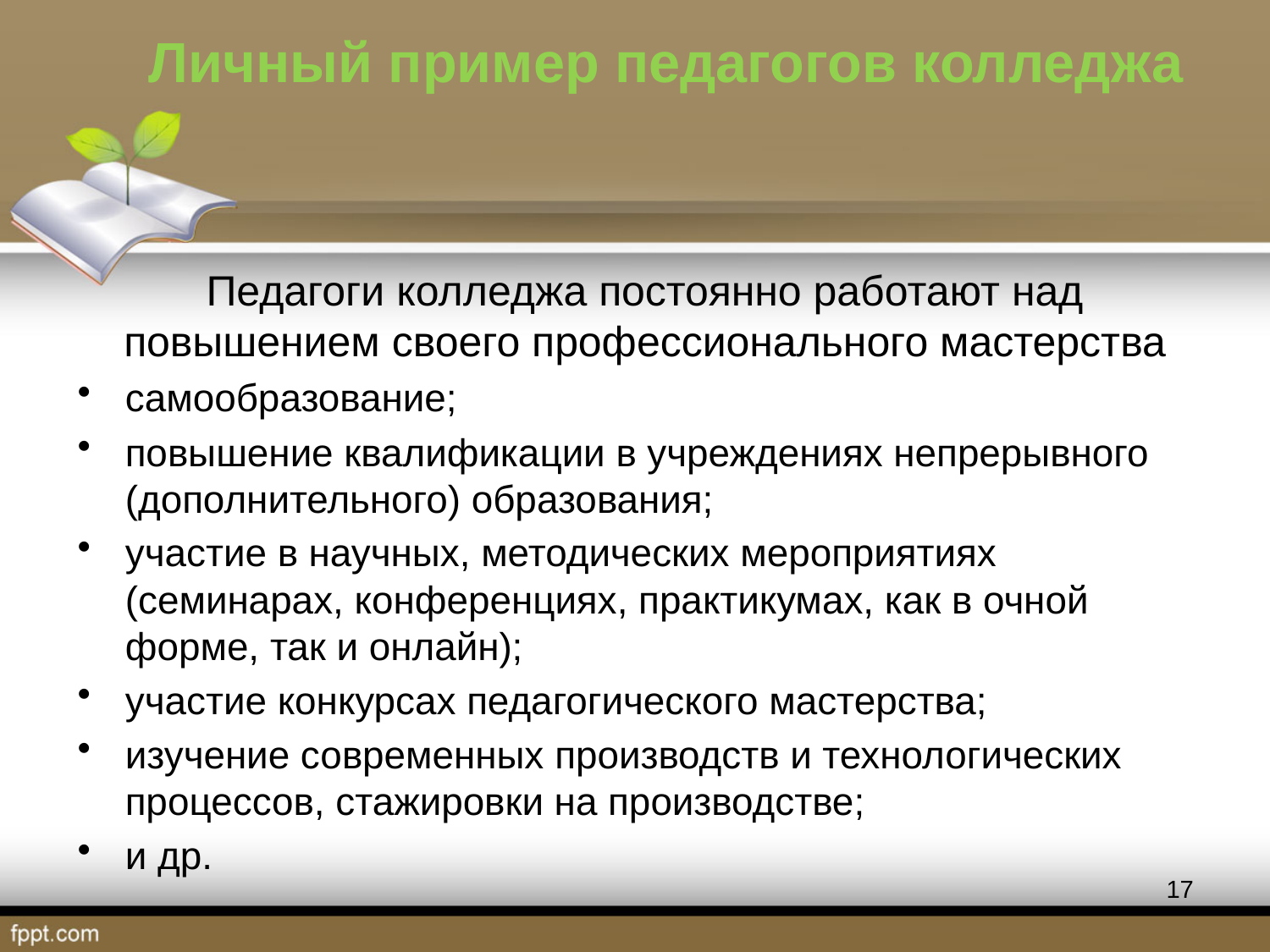

# Личный пример педагогов колледжа
Педагоги колледжа постоянно работают над повышением своего профессионального мастерства
самообразование;
повышение квалификации в учреждениях непрерывного (дополнительного) образования;
участие в научных, методических мероприятиях (семинарах, конференциях, практикумах, как в очной форме, так и онлайн);
участие конкурсах педагогического мастерства;
изучение современных производств и технологических процессов, стажировки на производстве;
и др.
17